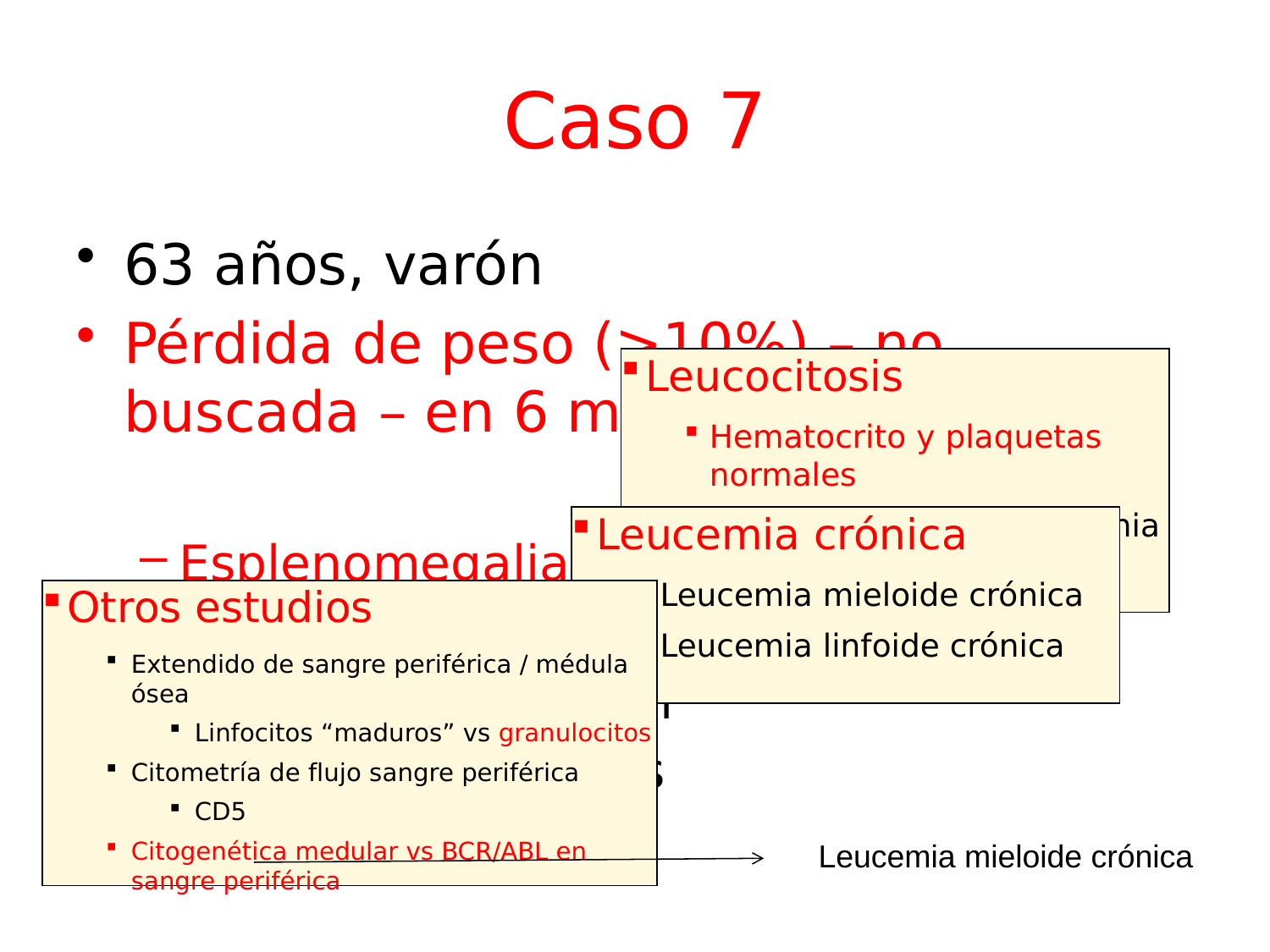

# Caso 7
63 años, varón
Pérdida de peso (>10%) – no buscada – en 6 meses

Esplenomegalia
Leucocitosis severa: 180000/mm3
Hematocrito normal
Plaquetas normales
No fiebre
Leucocitosis
Hematocrito y plaquetas normales
Anemia y/o trombocitopenia
Leucemia crónica
Leucemia mieloide crónica
Leucemia linfoide crónica
Otros estudios
Extendido de sangre periférica / médula ósea
Linfocitos “maduros” vs granulocitos
Citometría de flujo sangre periférica
CD5
Citogenética medular vs BCR/ABL en sangre periférica
Leucemia mieloide crónica